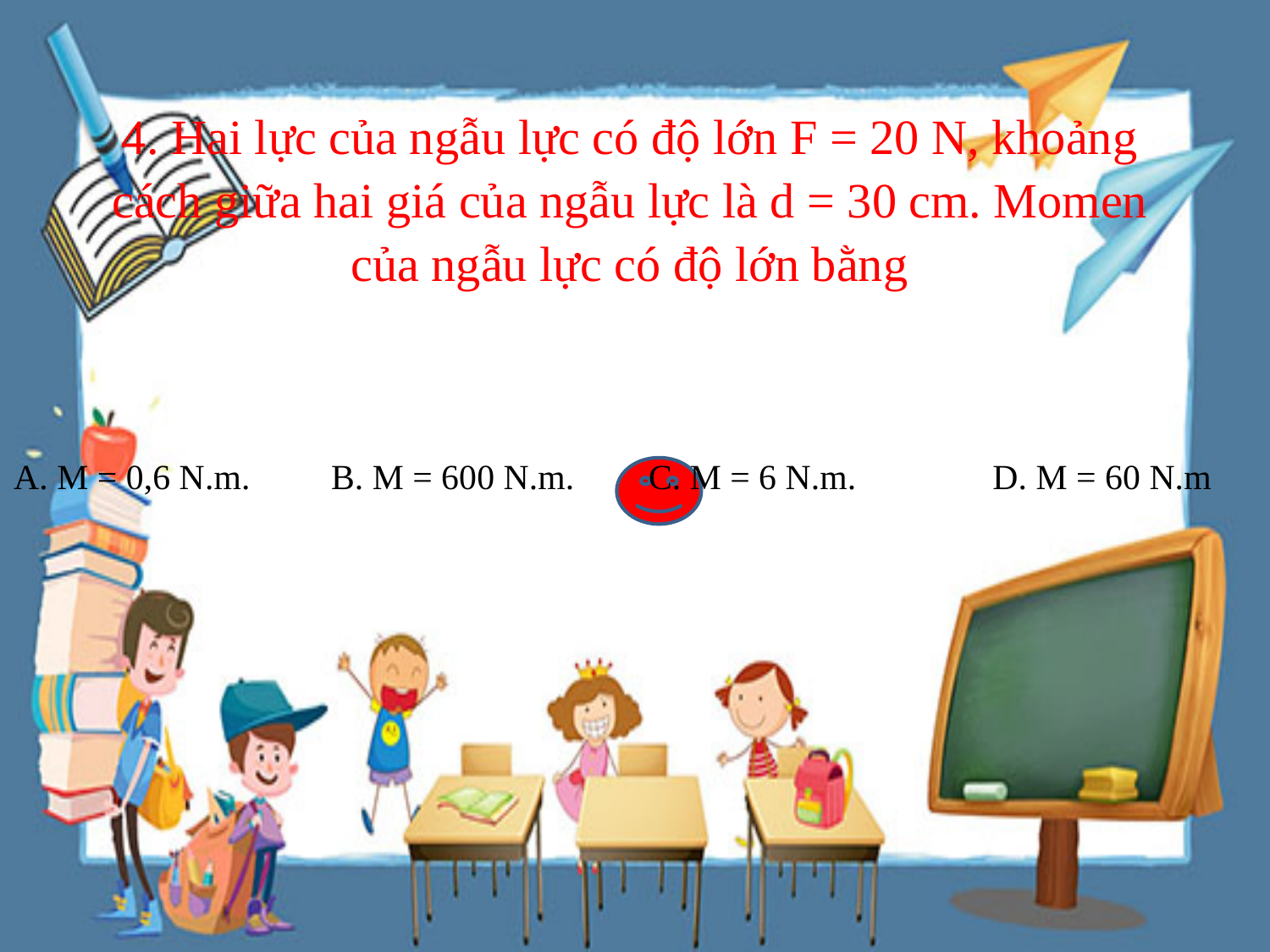

4. Hai lực của ngẫu lực có độ lớn F = 20 N, khoảng cách giữa hai giá của ngẫu lực là d = 30 cm. Momen của ngẫu lực có độ lớn bằng

| A. M = 0,6 N.m. | B. M = 600 N.m. | C. M = 6 N.m. | D. M = 60 N.m |
| --- | --- | --- | --- |